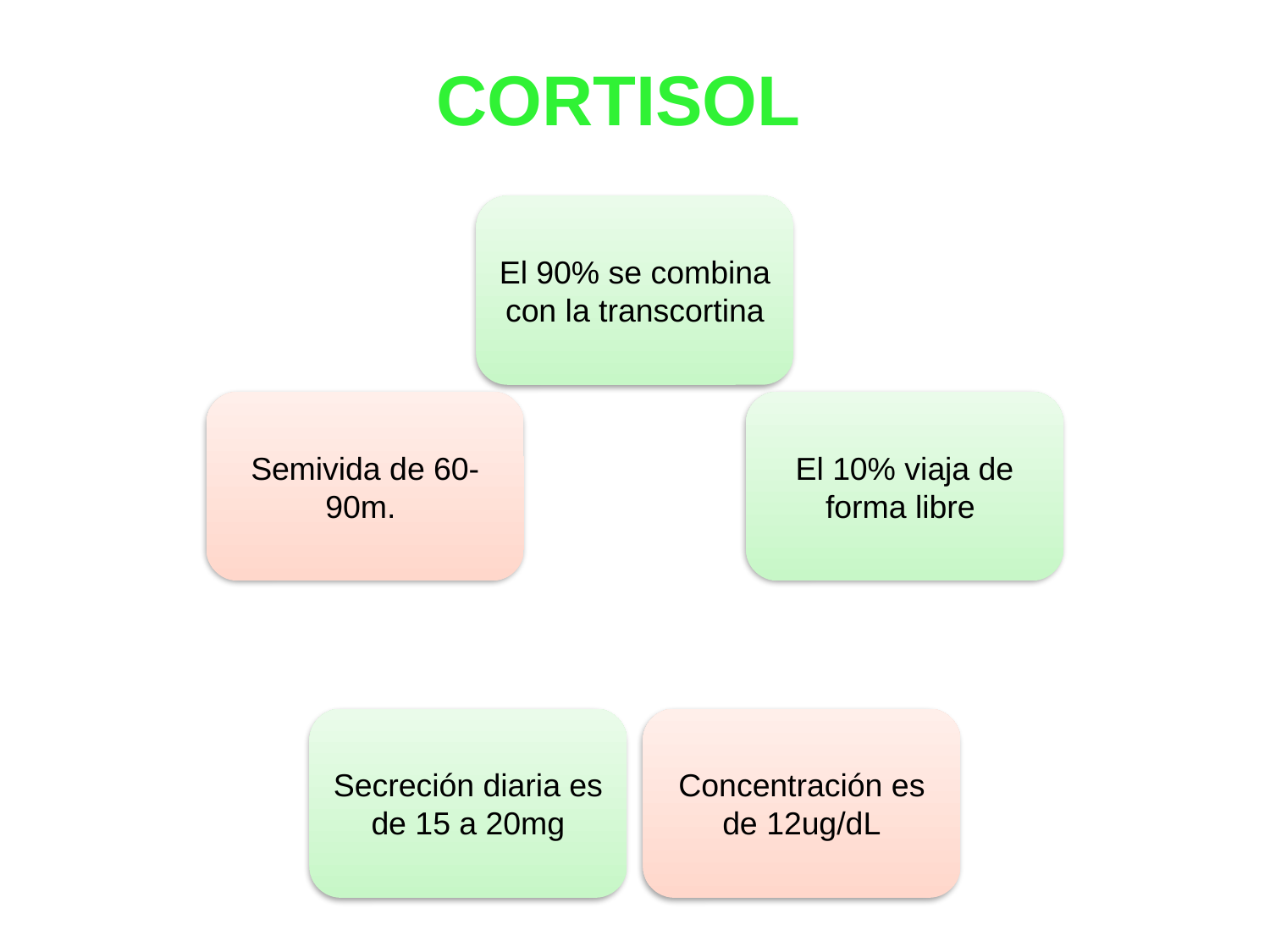

Cortisol
El 90% se combina con la transcortina
El 10% viaja de forma libre
Concentración es de 12ug/dL
Secreción diaria es de 15 a 20mg
Semivida de 60-90m.